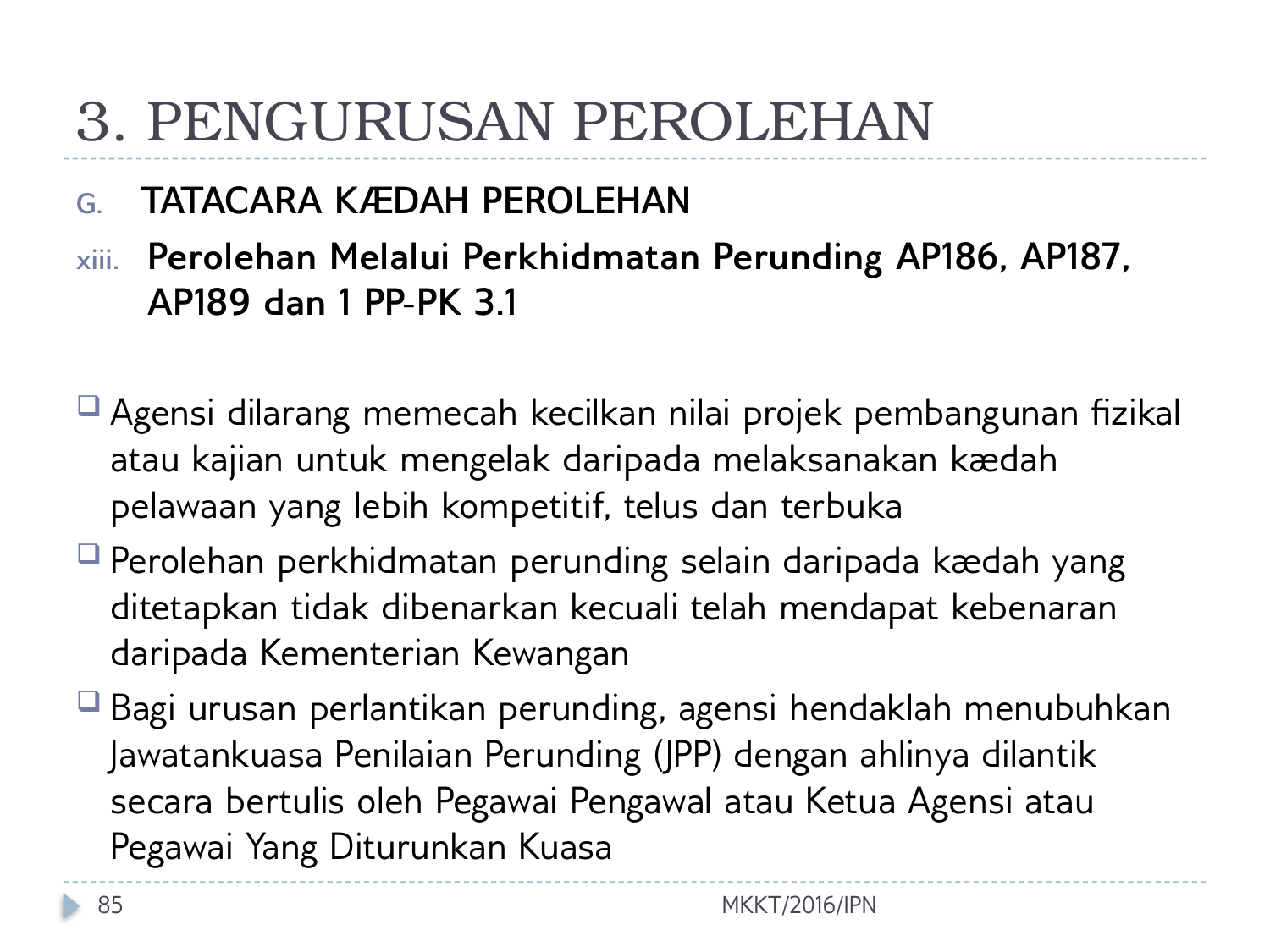

# 3. PENGURUSAN PEROLEHAN
TATACARA KAEDAH PEROLEHAN
Perolehan Melalui Perkhidmatan Perunding AP186, AP187, AP189 dan 1 PP-PK 3.1

Agensi dilarang memecah kecilkan nilai projek pembangunan fizikal atau kajian untuk mengelak daripada melaksanakan kaedah pelawaan yang lebih kompetitif, telus dan terbuka
Perolehan perkhidmatan perunding selain daripada kaedah yang ditetapkan tidak dibenarkan kecuali telah mendapat kebenaran daripada Kementerian Kewangan
Bagi urusan perlantikan perunding, agensi hendaklah menubuhkan Jawatankuasa Penilaian Perunding (JPP) dengan ahlinya dilantik secara bertulis oleh Pegawai Pengawal atau Ketua Agensi atau Pegawai Yang Diturunkan Kuasa
85
MKKT/2016/IPN